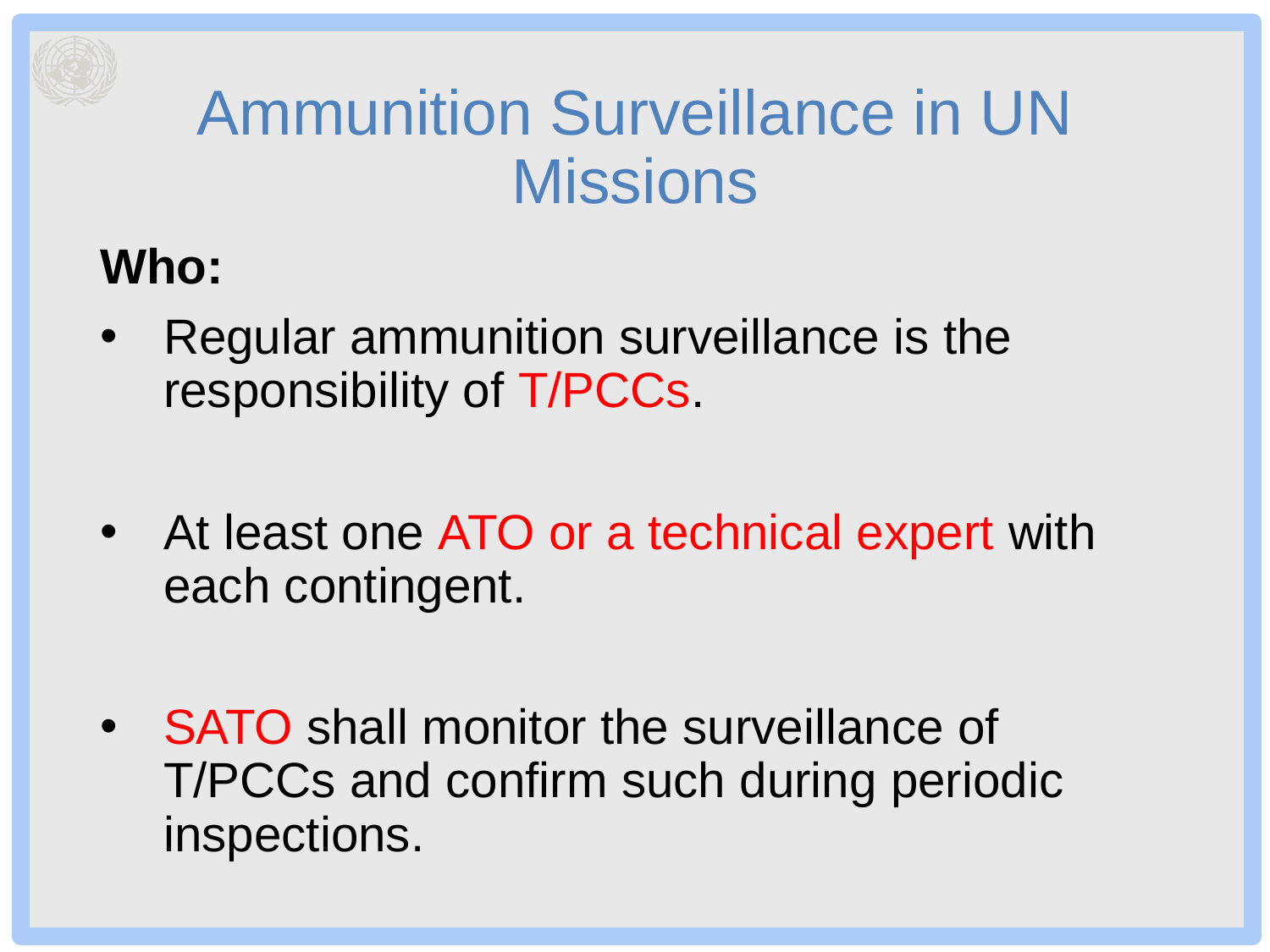

# Ammunition Surveillance in UN Missions
Who:
Regular ammunition surveillance is the responsibility of T/PCCs.

At least one ATO or a technical expert with each contingent.

SATO shall monitor the surveillance of T/PCCs and confirm such during periodic inspections.